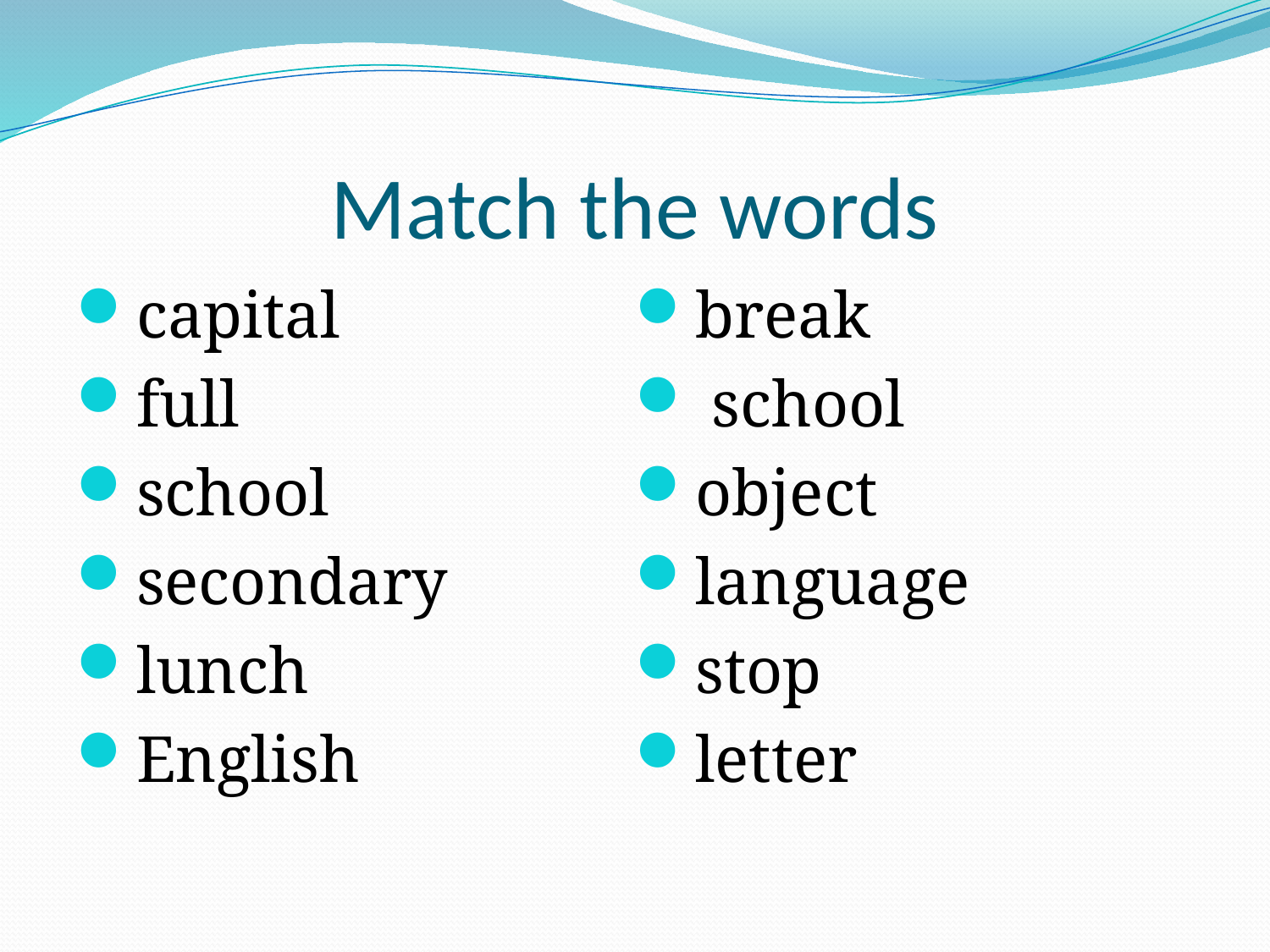

# Match the words
capital
full
school
secondary
lunch
English

break
 school
object
language
stop
letter